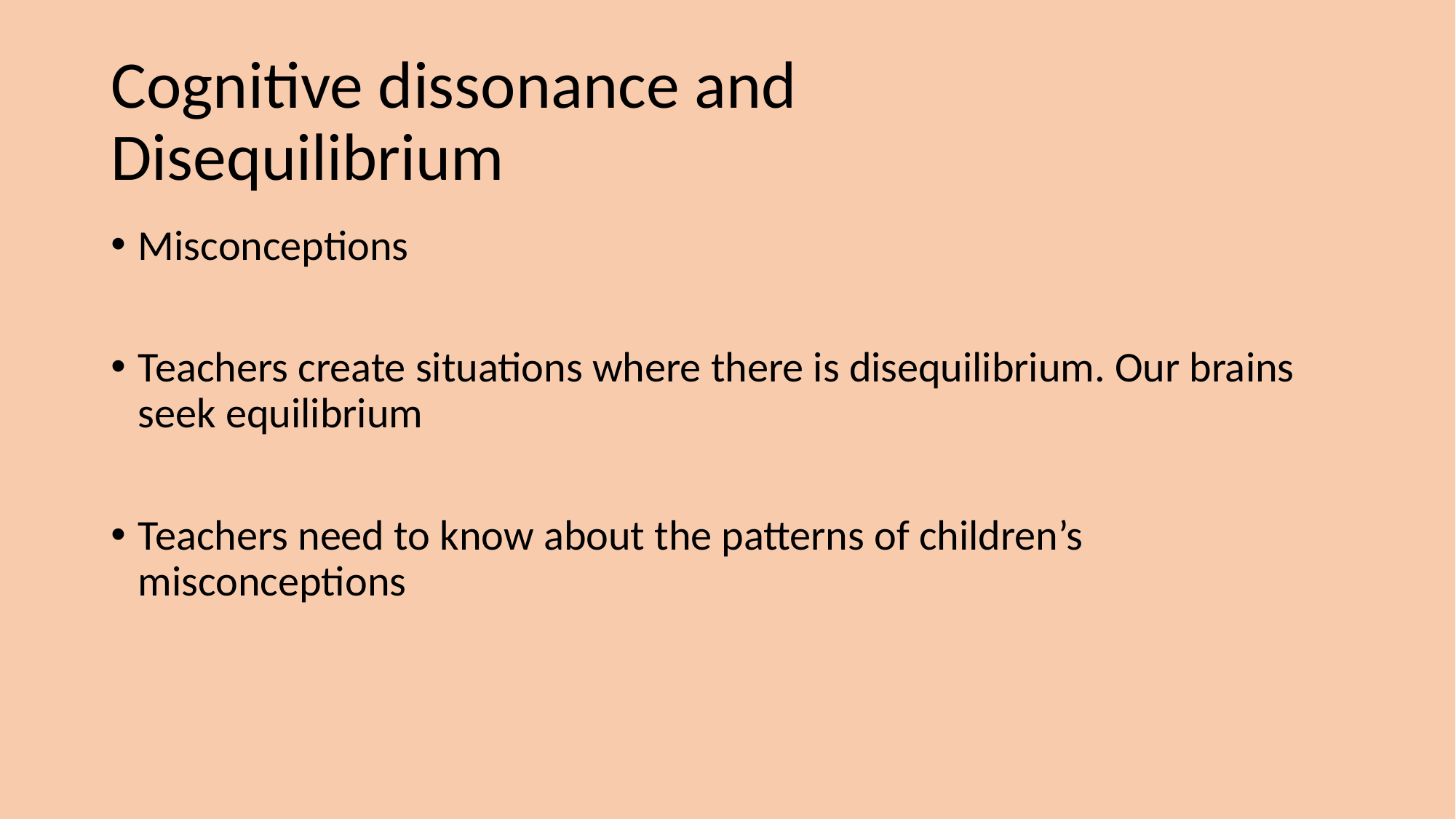

# Cognitive dissonance and Disequilibrium
Misconceptions

Teachers create situations where there is disequilibrium. Our brains seek equilibrium

Teachers need to know about the patterns of children’s misconceptions